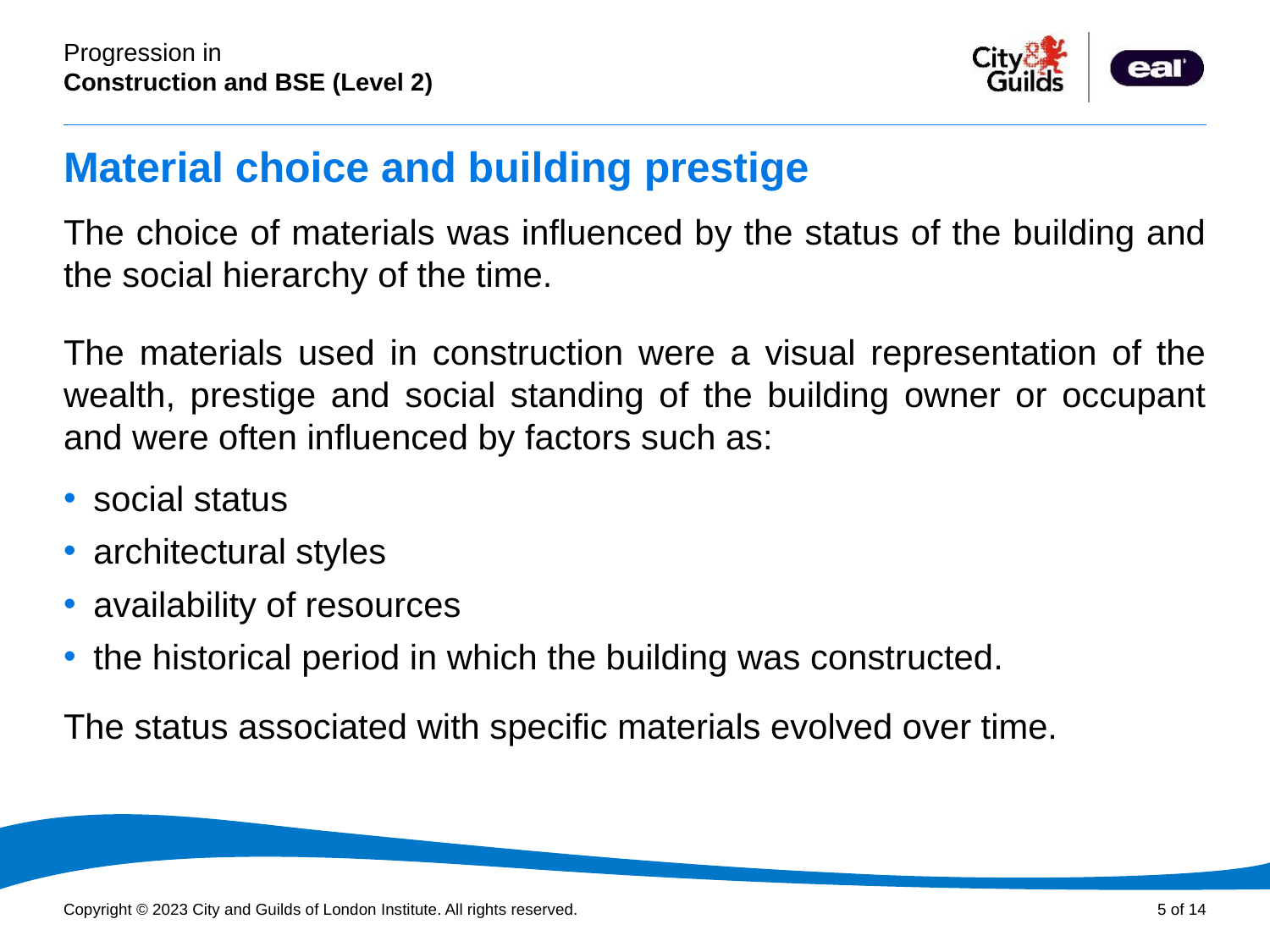

# Material choice and building prestige
The choice of materials was influenced by the status of the building and the social hierarchy of the time.
The materials used in construction were a visual representation of the wealth, prestige and social standing of the building owner or occupant and were often influenced by factors such as:
social status
architectural styles
availability of resources
the historical period in which the building was constructed.
The status associated with specific materials evolved over time.